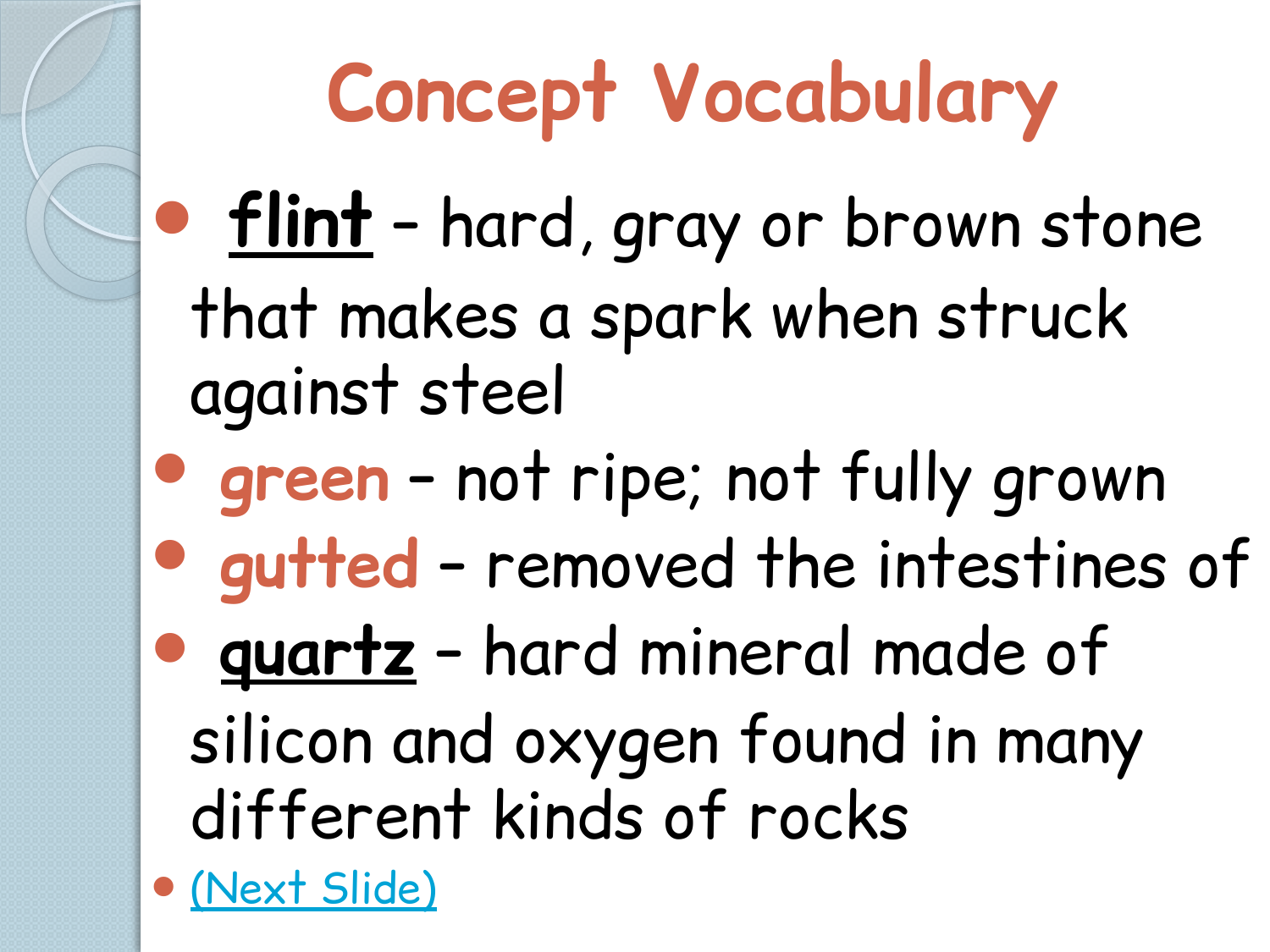

# Concept Vocabulary
 flint – hard, gray or brown stone that makes a spark when struck against steel
 green – not ripe; not fully grown
 gutted – removed the intestines of
 quartz – hard mineral made of silicon and oxygen found in many different kinds of rocks
(Next Slide)